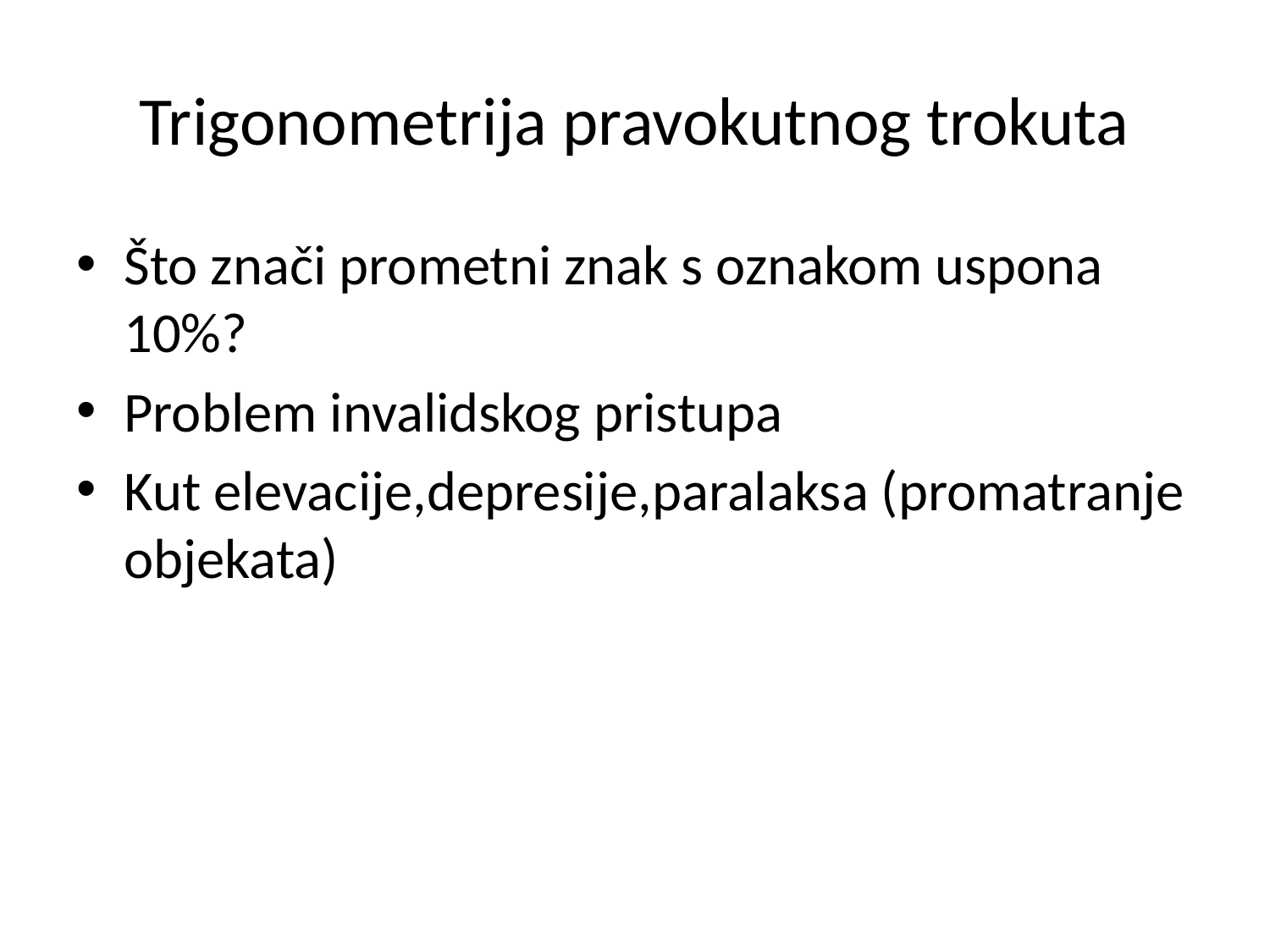

# Trigonometrija pravokutnog trokuta
Što znači prometni znak s oznakom uspona 10%?
Problem invalidskog pristupa
Kut elevacije,depresije,paralaksa (promatranje objekata)